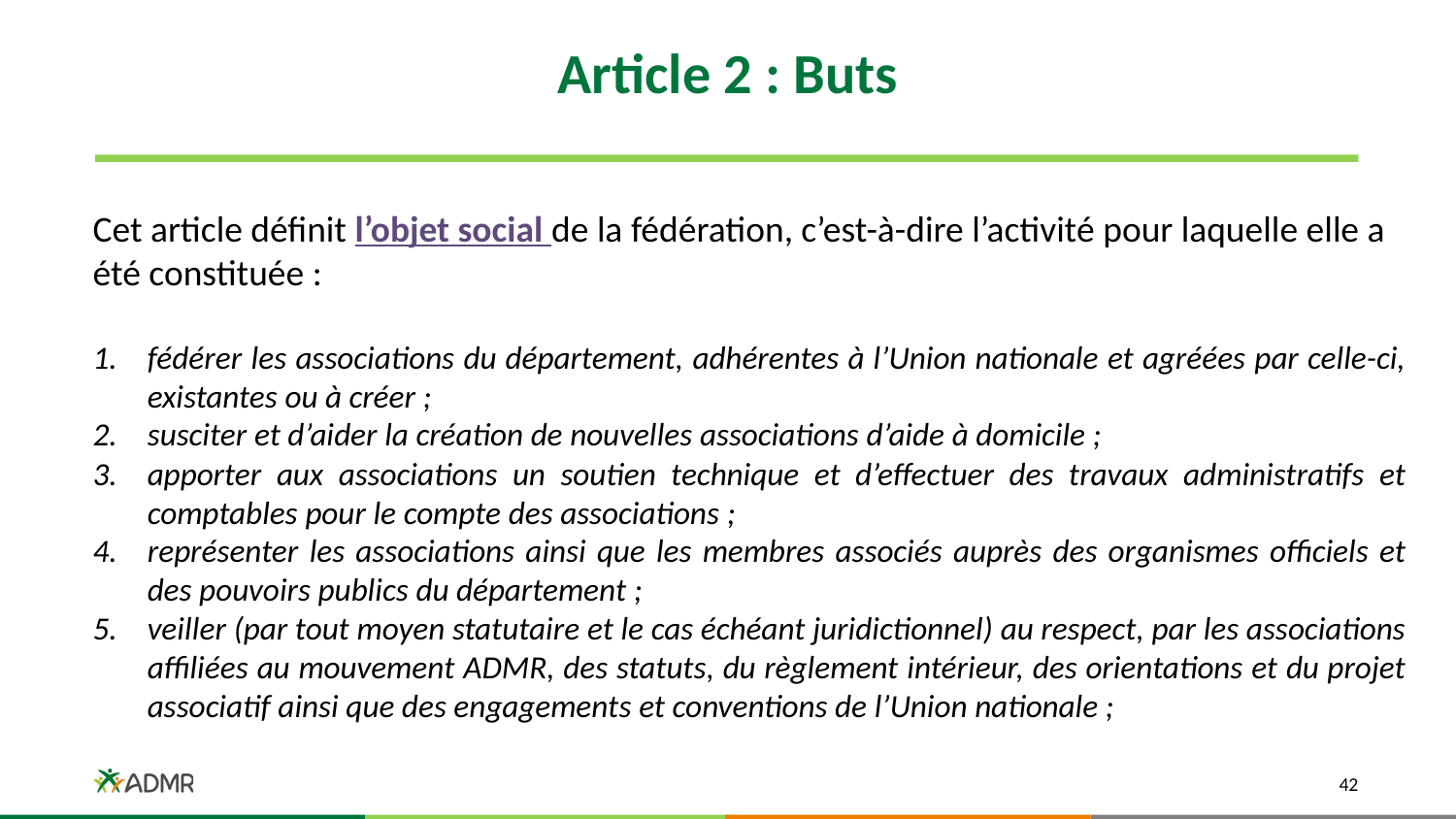

# Article 2 : Buts

Cet article définit l’objet social de la fédération, c’est-à-dire l’activité pour laquelle elle a été constituée :

fédérer les associations du département, adhérentes à l’Union nationale et agréées par celle-ci, existantes ou à créer ;
susciter et d’aider la création de nouvelles associations d’aide à domicile ;
apporter aux associations un soutien technique et d’effectuer des travaux administratifs et comptables pour le compte des associations ;
représenter les associations ainsi que les membres associés auprès des organismes officiels et des pouvoirs publics du département ;
veiller (par tout moyen statutaire et le cas échéant juridictionnel) au respect, par les associations affiliées au mouvement ADMR, des statuts, du règlement intérieur, des orientations et du projet associatif ainsi que des engagements et conventions de l’Union nationale ;